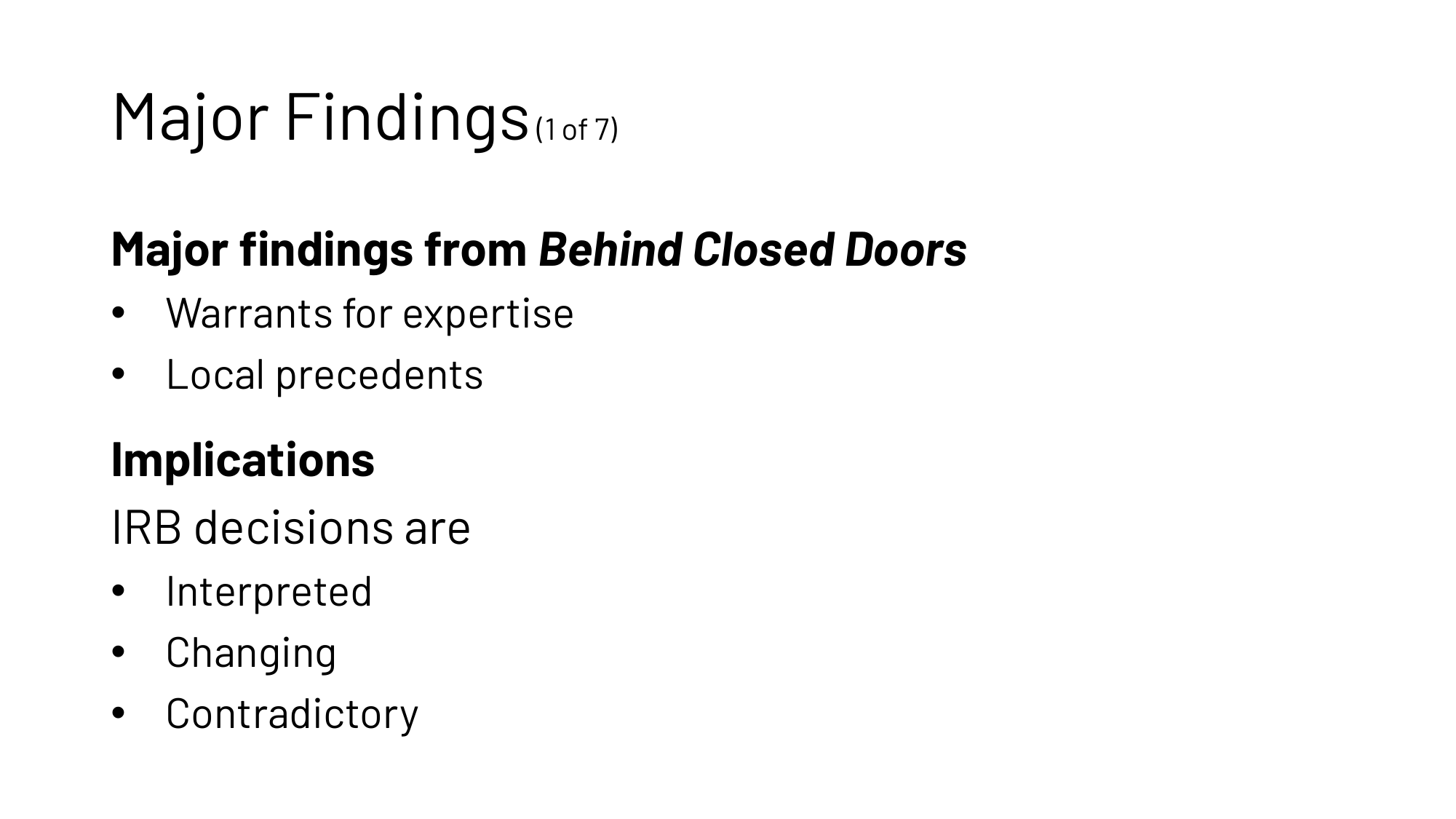

# Major Findings (1 of 7)
Major findings from Behind Closed Doors
Warrants for expertise
Local precedents
Implications
IRB decisions are
Interpreted
Changing
Contradictory